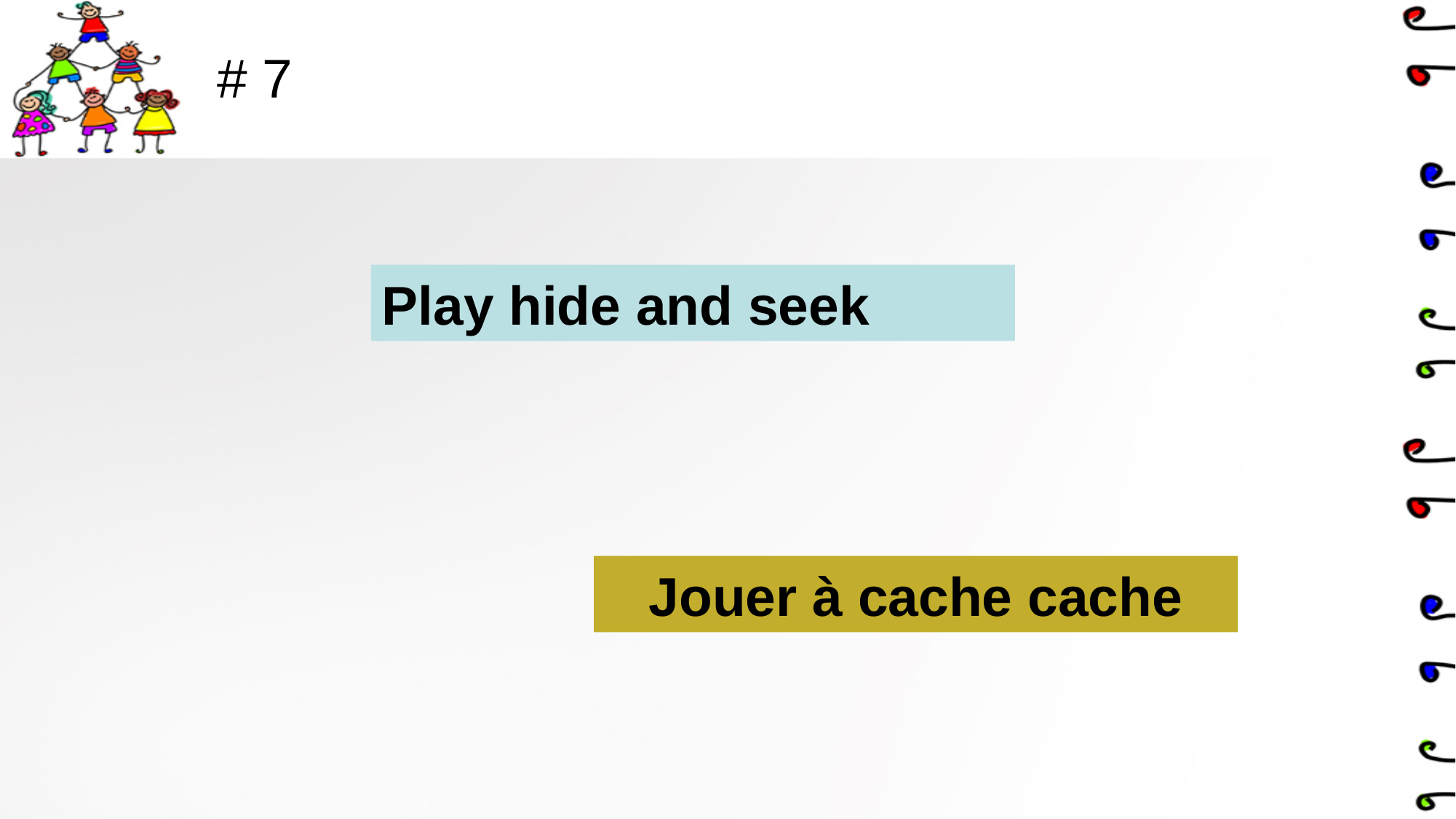

# # 7
Play hide and seek
Jouer à cache cache